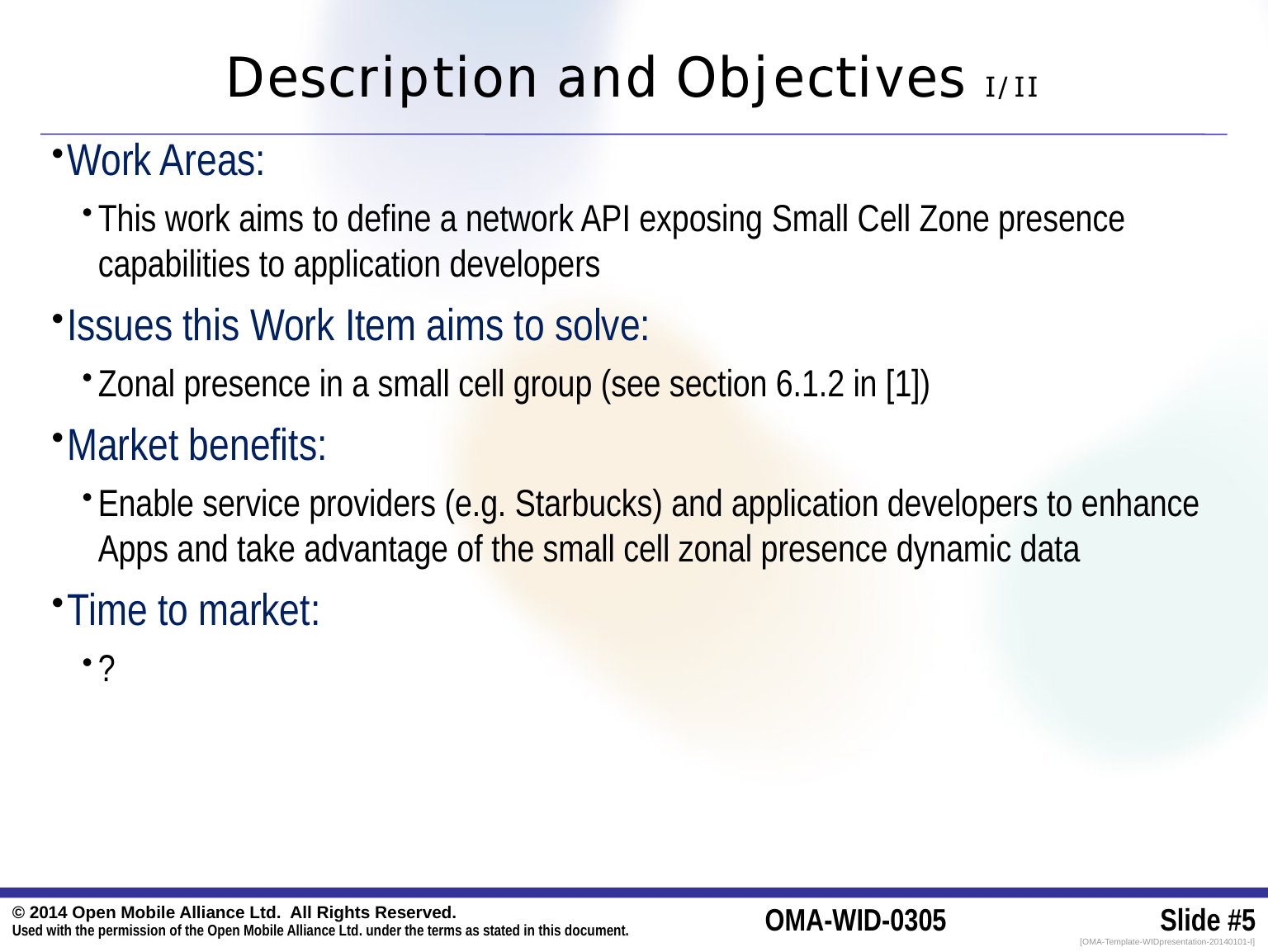

# Description and Objectives I/II
Work Areas:
This work aims to define a network API exposing Small Cell Zone presence capabilities to application developers
Issues this Work Item aims to solve:
Zonal presence in a small cell group (see section 6.1.2 in [1])
Market benefits:
Enable service providers (e.g. Starbucks) and application developers to enhance Apps and take advantage of the small cell zonal presence dynamic data
Time to market:
?